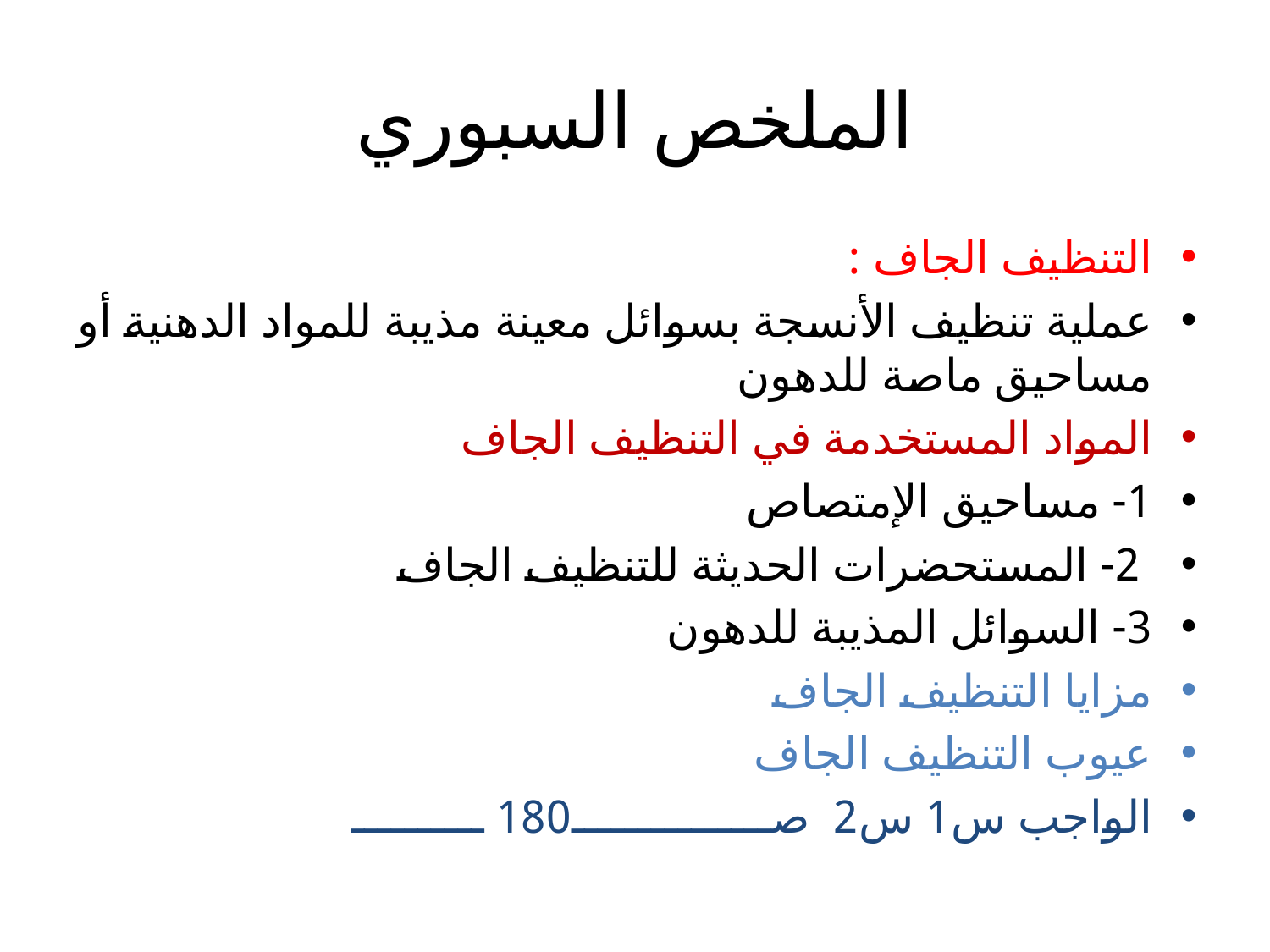

# الملخص السبوري
التنظيف الجاف :
عملية تنظيف الأنسجة بسوائل معينة مذيبة للمواد الدهنية أو مساحيق ماصة للدهون
المواد المستخدمة في التنظيف الجاف
1- مساحيق الإمتصاص
 2- المستحضرات الحديثة للتنظيف الجاف
3- السوائل المذيبة للدهون
مزايا التنظيف الجاف
عيوب التنظيف الجاف
الواجب س1 س2  صـــــــــــــــ180 ــــــــــ